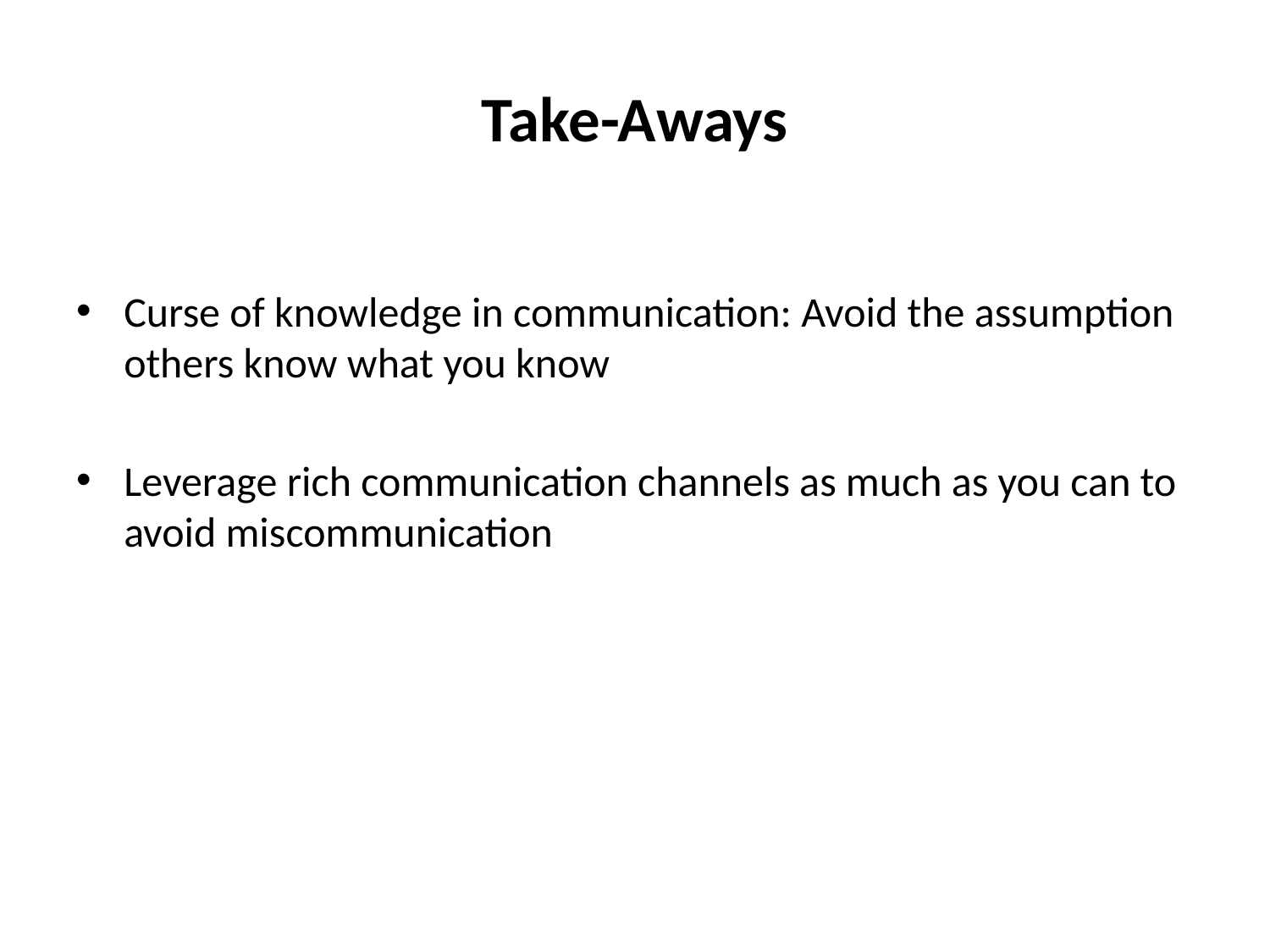

# Take-Aways
Curse of knowledge in communication: Avoid the assumption others know what you know

Leverage rich communication channels as much as you can to avoid miscommunication